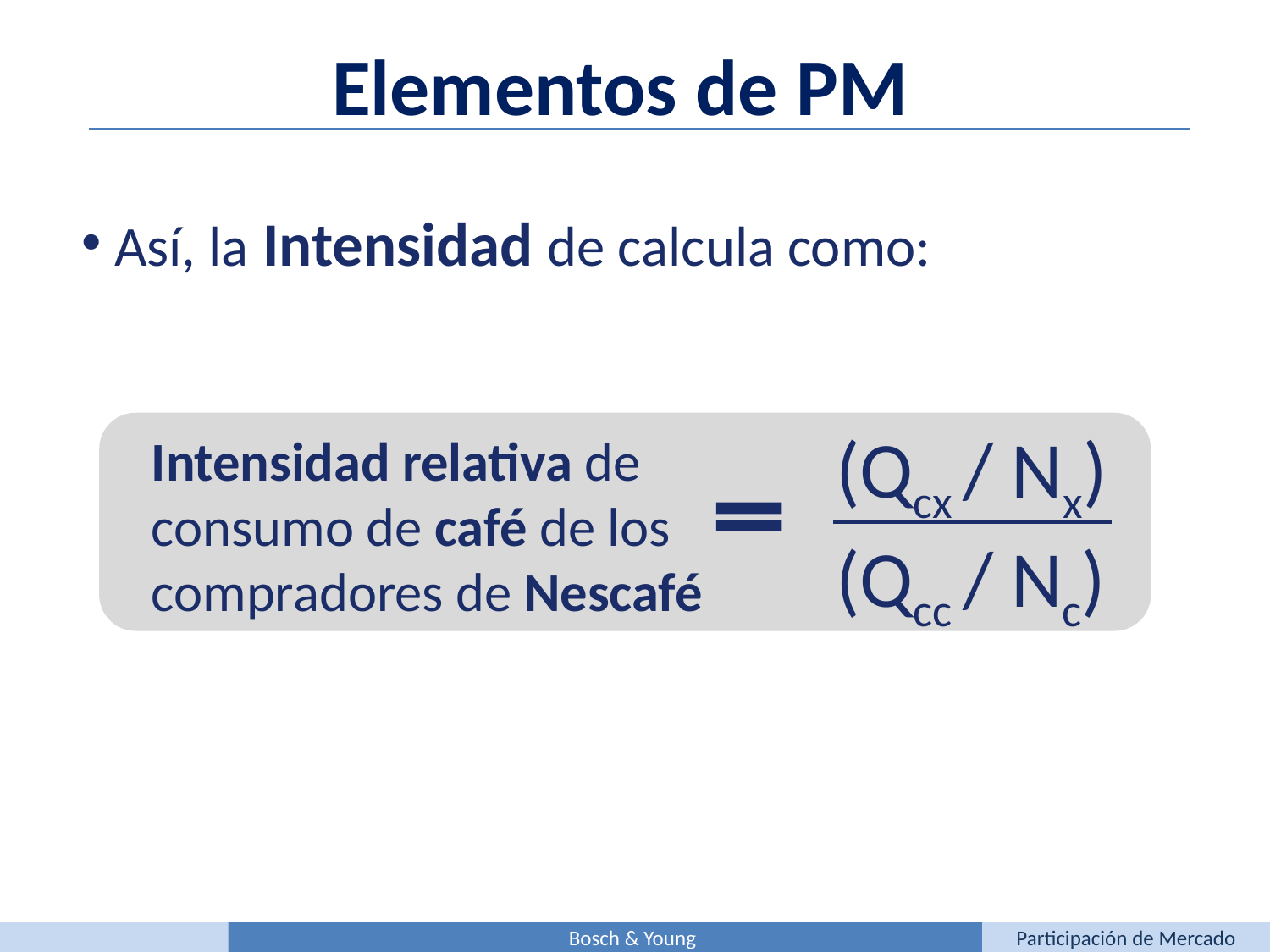

Elementos de PM
 Así, la Intensidad de calcula como:

(Qcx / Nx)
(Qcc / Nc)
Intensidad relativa de consumo de café de los compradores de Nescafé

Bosch & Young
Participación de Mercado